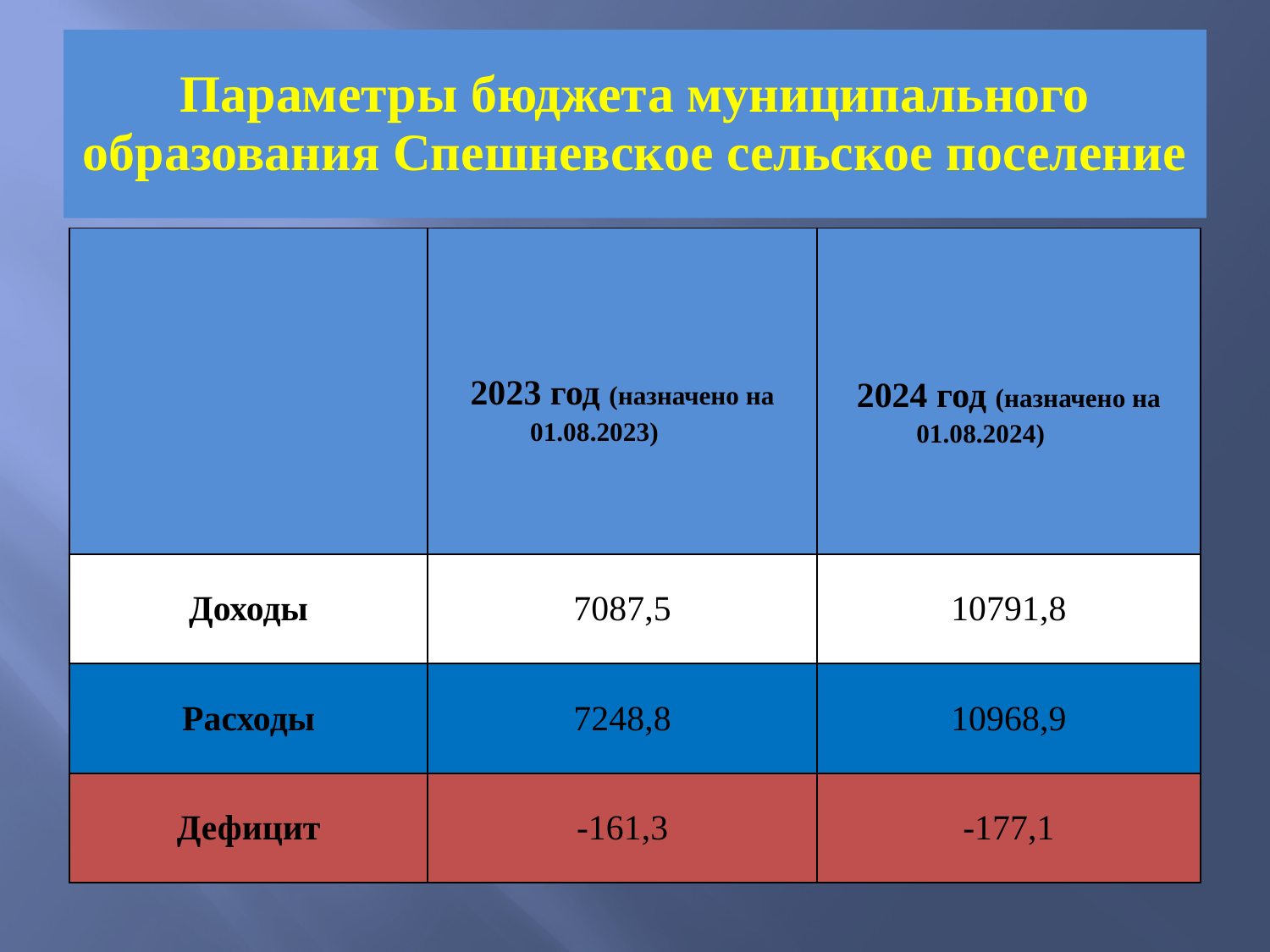

# Параметры бюджета муниципального образования Спешневское сельское поселение
|  | 2023 год (назначено на 01.08.2023) | 2024 год (назначено на 01.08.2024) |
| --- | --- | --- |
| Доходы | 7087,5 | 10791,8 |
| Расходы | 7248,8 | 10968,9 |
| Дефицит | -161,3 | -177,1 |